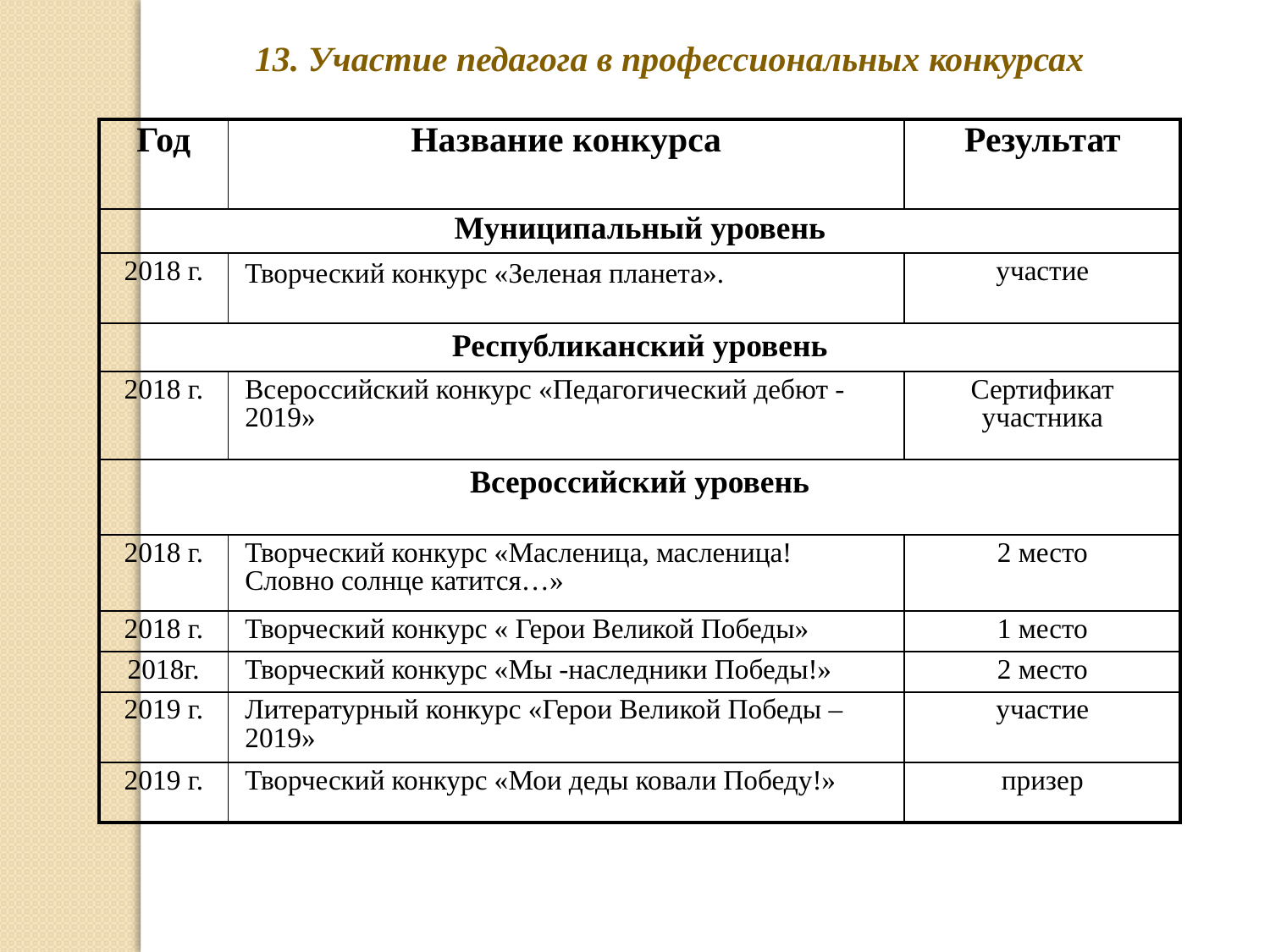

13. Участие педагога в профессиональных конкурсах
| Год | Название конкурса | Результат |
| --- | --- | --- |
| Муниципальный уровень |  |  |
| 2018 г. | Творческий конкурс «Зеленая планета». | участие |
| Республиканский уровень |  |  |
| 2018 г. | Всероссийский конкурс «Педагогический дебют - 2019» | Сертификат участника |
| Всероссийский уровень |  |  |
| 2018 г. | Творческий конкурс «Масленица, масленица! Словно солнце катится…» | 2 место |
| 2018 г. | Творческий конкурс « Герои Великой Победы» | 1 место |
| 2018г. | Творческий конкурс «Мы -наследники Победы!» | 2 место |
| 2019 г. | Литературный конкурс «Герои Великой Победы – 2019» | участие |
| 2019 г. | Творческий конкурс «Мои деды ковали Победу!» | призер |